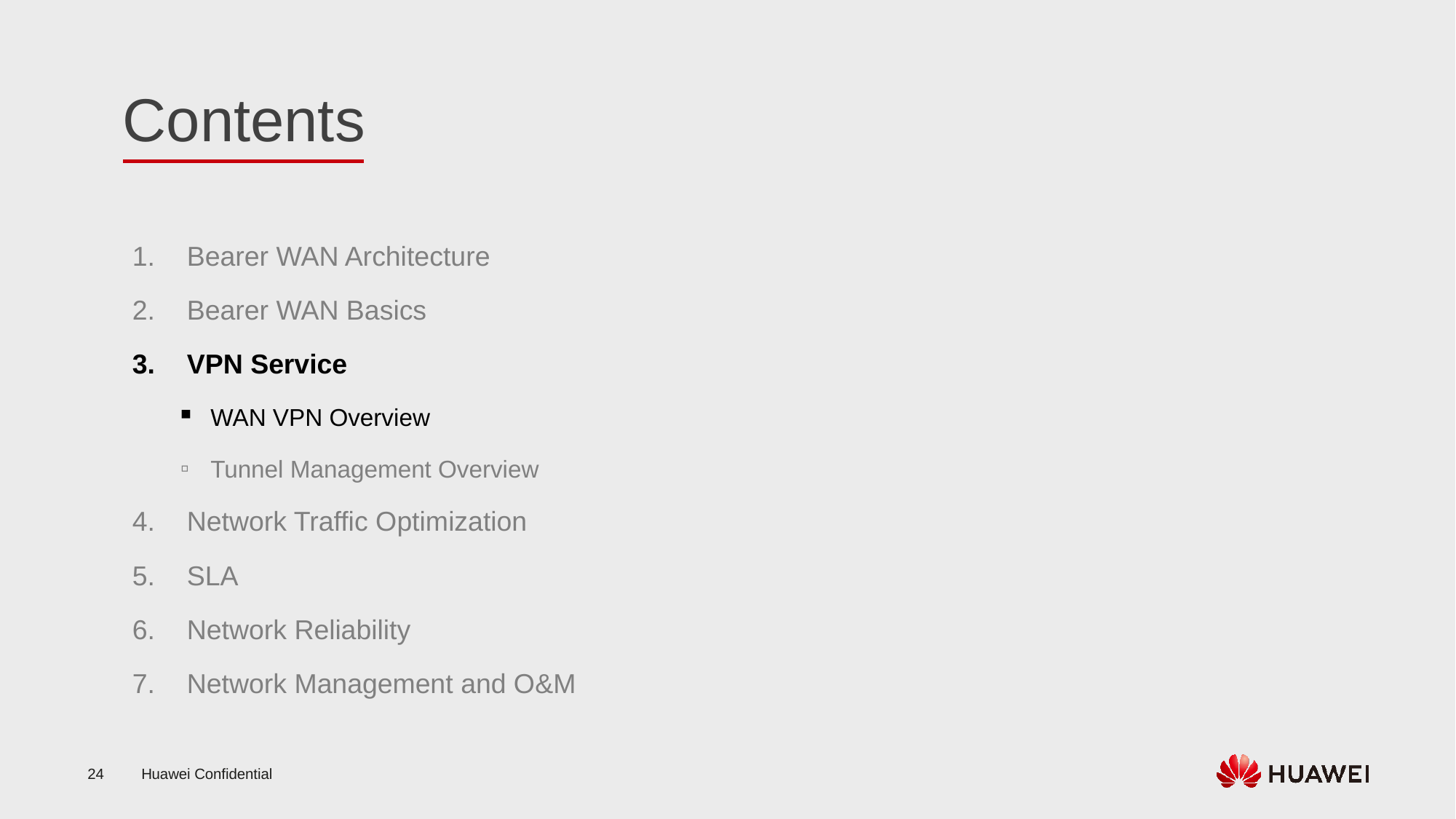

Bearer WAN Architecture
Bearer WAN Basics
VPN Service
WAN VPN Overview
Tunnel Management Overview
Network Traffic Optimization
SLA
Network Reliability
Network Management and O&M